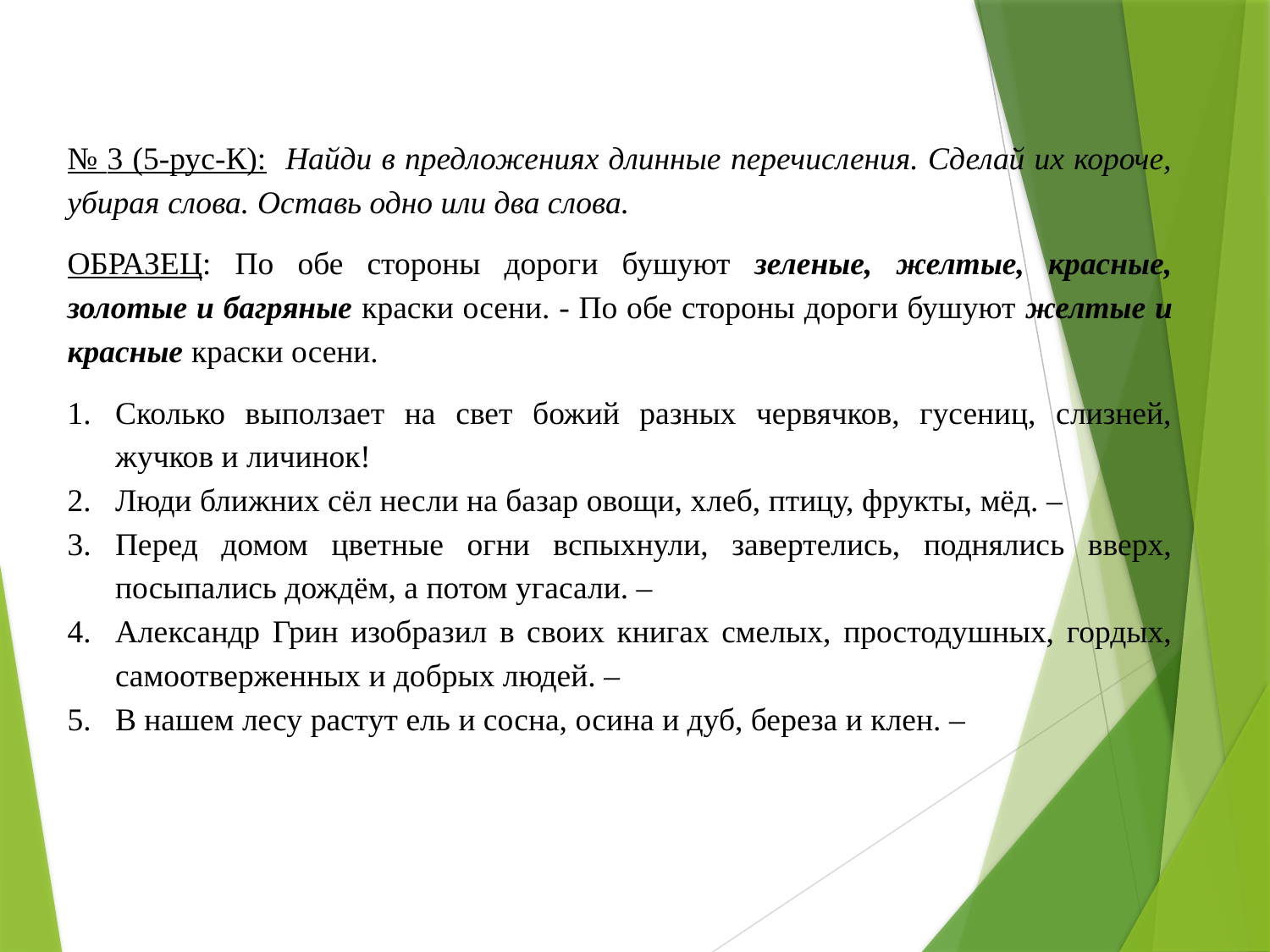

№ 3 (5-рус-К):  Найди в предложениях длинные перечисления. Сделай их короче, убирая слова. Оставь одно или два слова.
ОБРАЗЕЦ: По обе стороны дороги бушуют зеленые, желтые, красные, золотые и багряные краски осени. - По обе стороны дороги бушуют желтые и красные краски осени.
Сколько выползает на свет божий разных червячков, гусениц, слизней, жучков и личинок!
Люди ближних сёл несли на базар овощи, хлеб, птицу, фрукты, мёд. –
Перед домом цветные огни вспыхнули, завертелись, поднялись вверх, посыпались дождём, а потом угасали. –
Александр Грин изобразил в своих книгах смелых, простодушных, гордых, самоотверженных и добрых людей. –
В нашем лесу растут ель и сосна, осина и дуб, береза и клен. –